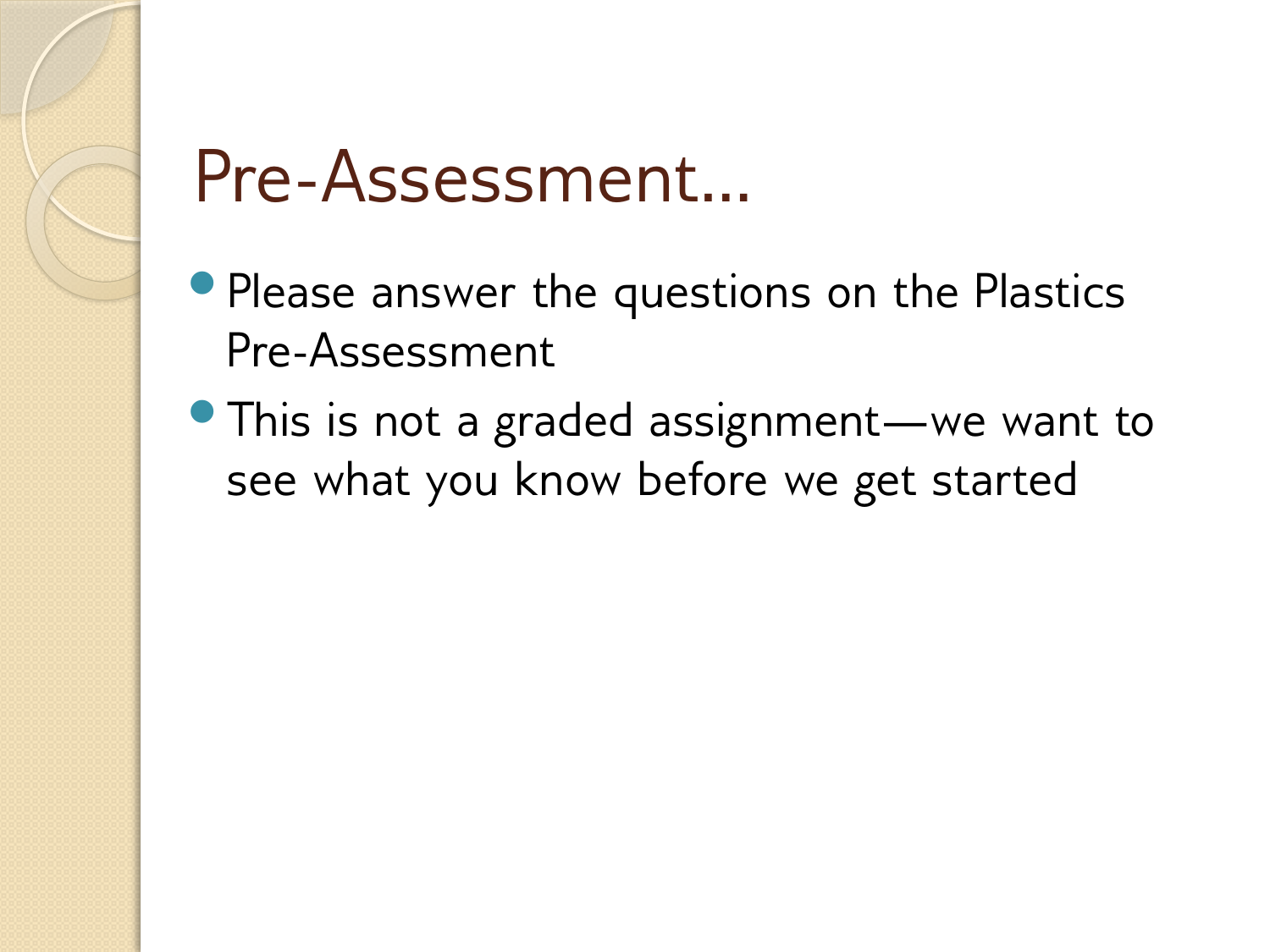

# Pre-Assessment…
Please answer the questions on the Plastics Pre-Assessment
This is not a graded assignment—we want to see what you know before we get started